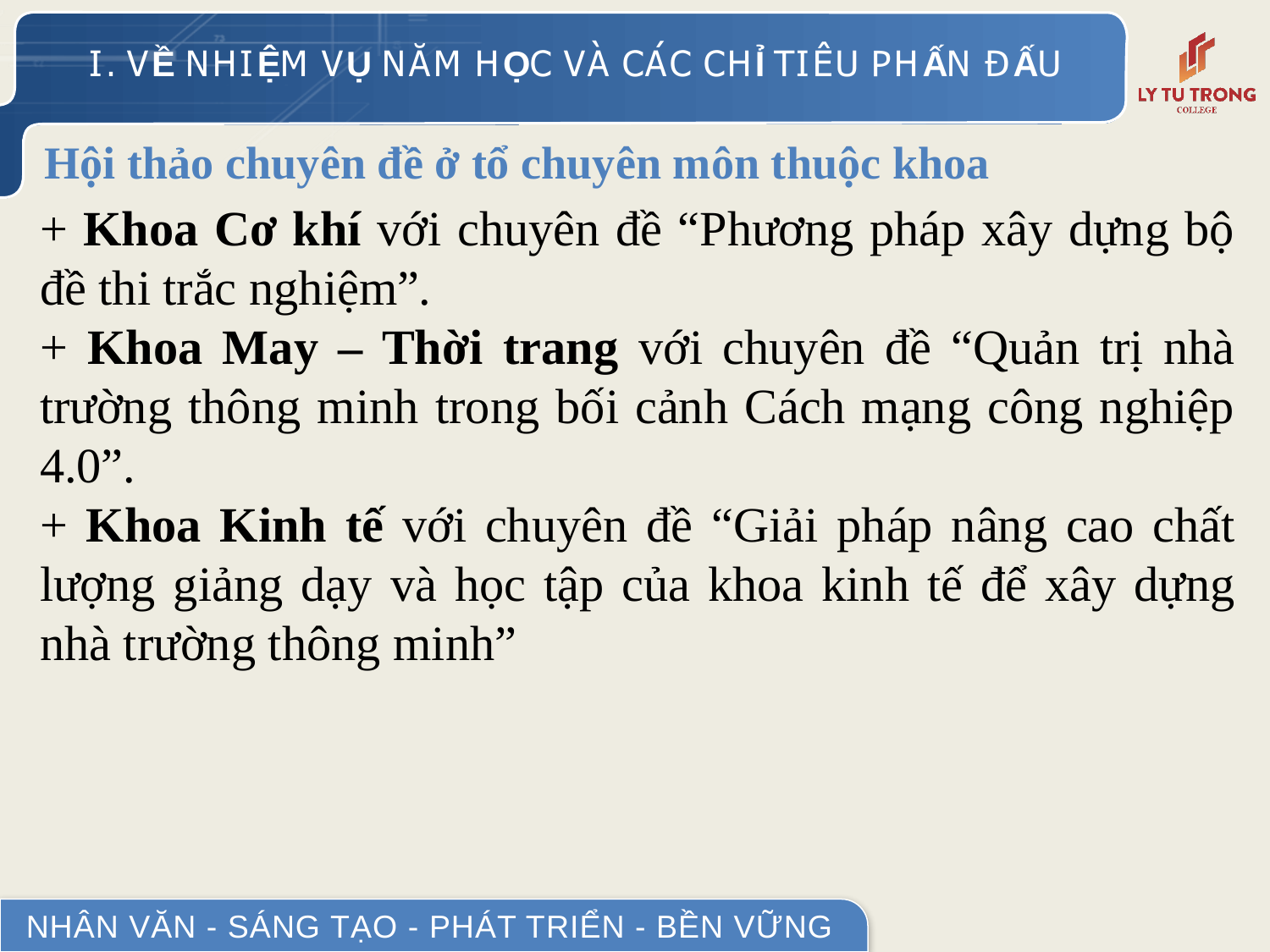

I. VỀ NHIỆM VỤ NĂM HỌC VÀ CÁC CHỈ TIÊU PHẤN ĐẤU
# Hội thảo chuyên đề ở tổ chuyên môn thuộc khoa
+ Khoa Cơ khí với chuyên đề “Phương pháp xây dựng bộ đề thi trắc nghiệm”.
+ Khoa May – Thời trang với chuyên đề “Quản trị nhà trường thông minh trong bối cảnh Cách mạng công nghiệp 4.0”.
+ Khoa Kinh tế với chuyên đề “Giải pháp nâng cao chất lượng giảng dạy và học tập của khoa kinh tế để xây dựng nhà trường thông minh”